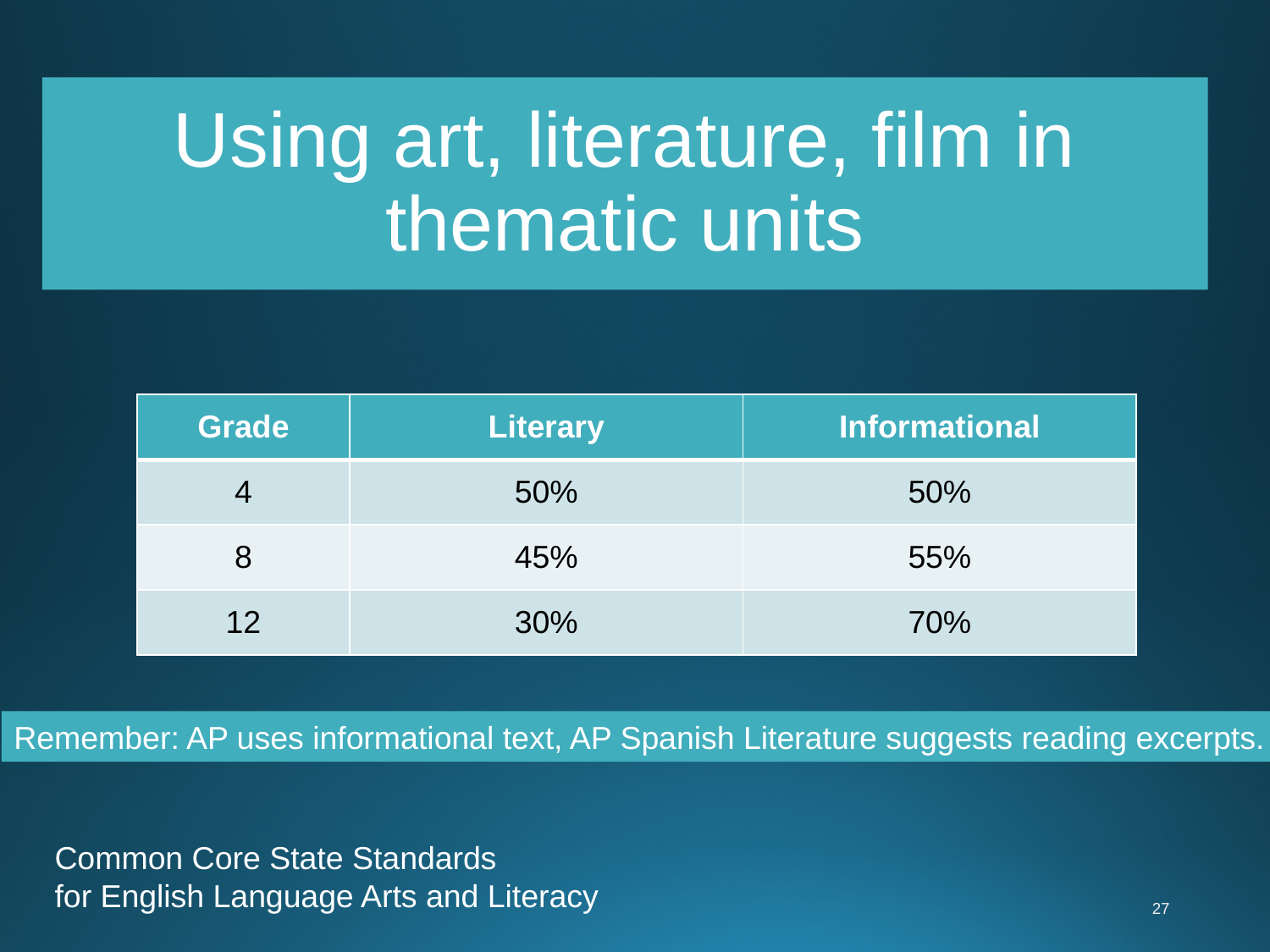

# Using art, literature, film in thematic units
| Grade | Literary | Informational |
| --- | --- | --- |
| 4 | 50% | 50% |
| 8 | 45% | 55% |
| 12 | 30% | 70% |
Remember: AP uses informational text, AP Spanish Literature suggests reading excerpts.
Common Core State Standards
for English Language Arts and Literacy
27